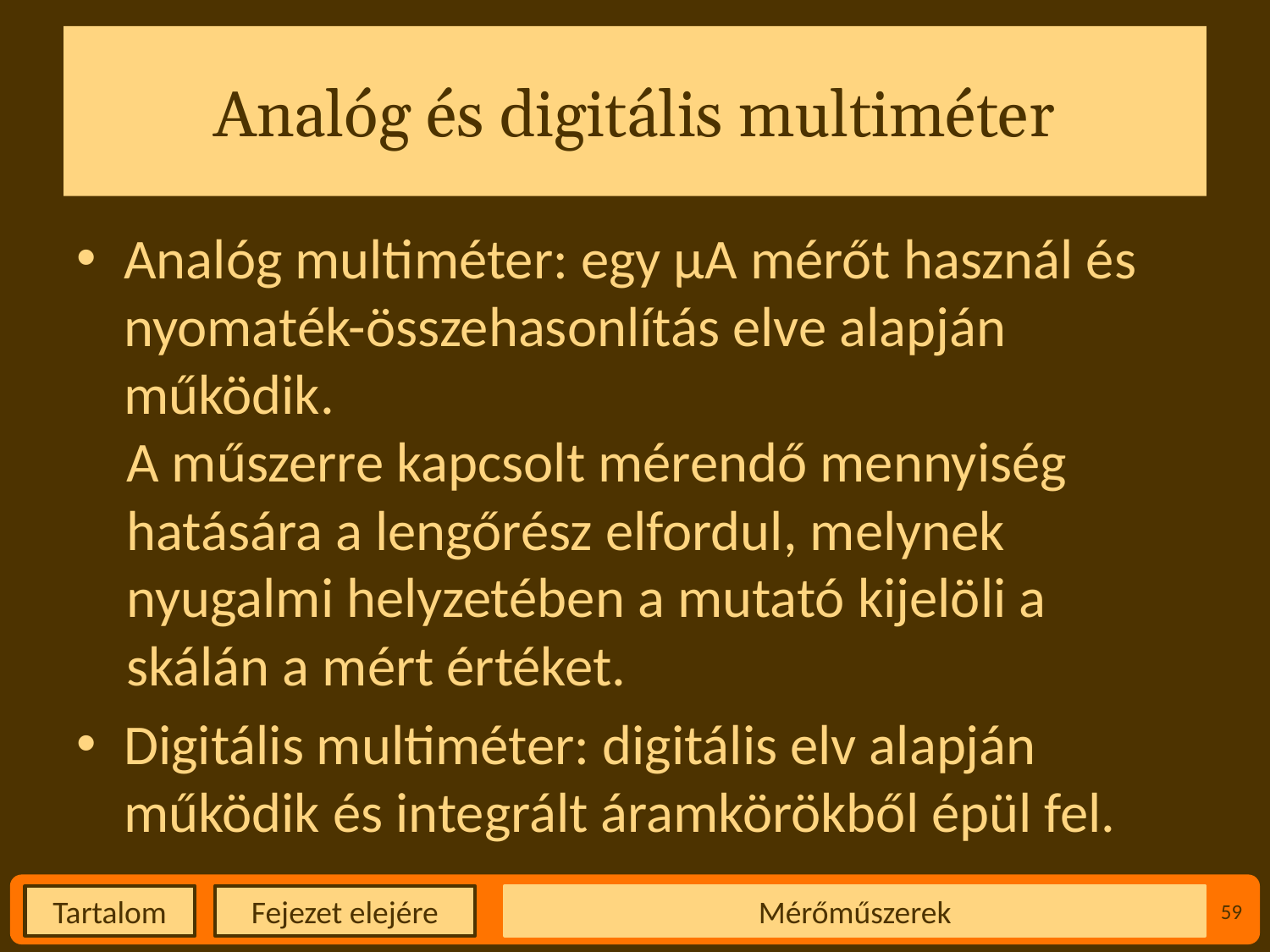

# Analóg és digitális multiméter
Analóg multiméter: egy µA mérőt használ és nyomaték-összehasonlítás elve alapján működik.
A műszerre kapcsolt mérendő mennyiség hatására a lengőrész elfordul, melynek nyugalmi helyzetében a mutató kijelöli a skálán a mért értéket.
Digitális multiméter: digitális elv alapján működik és integrált áramkörökből épül fel.
Mérőműszerek
59
Fejezet elejére